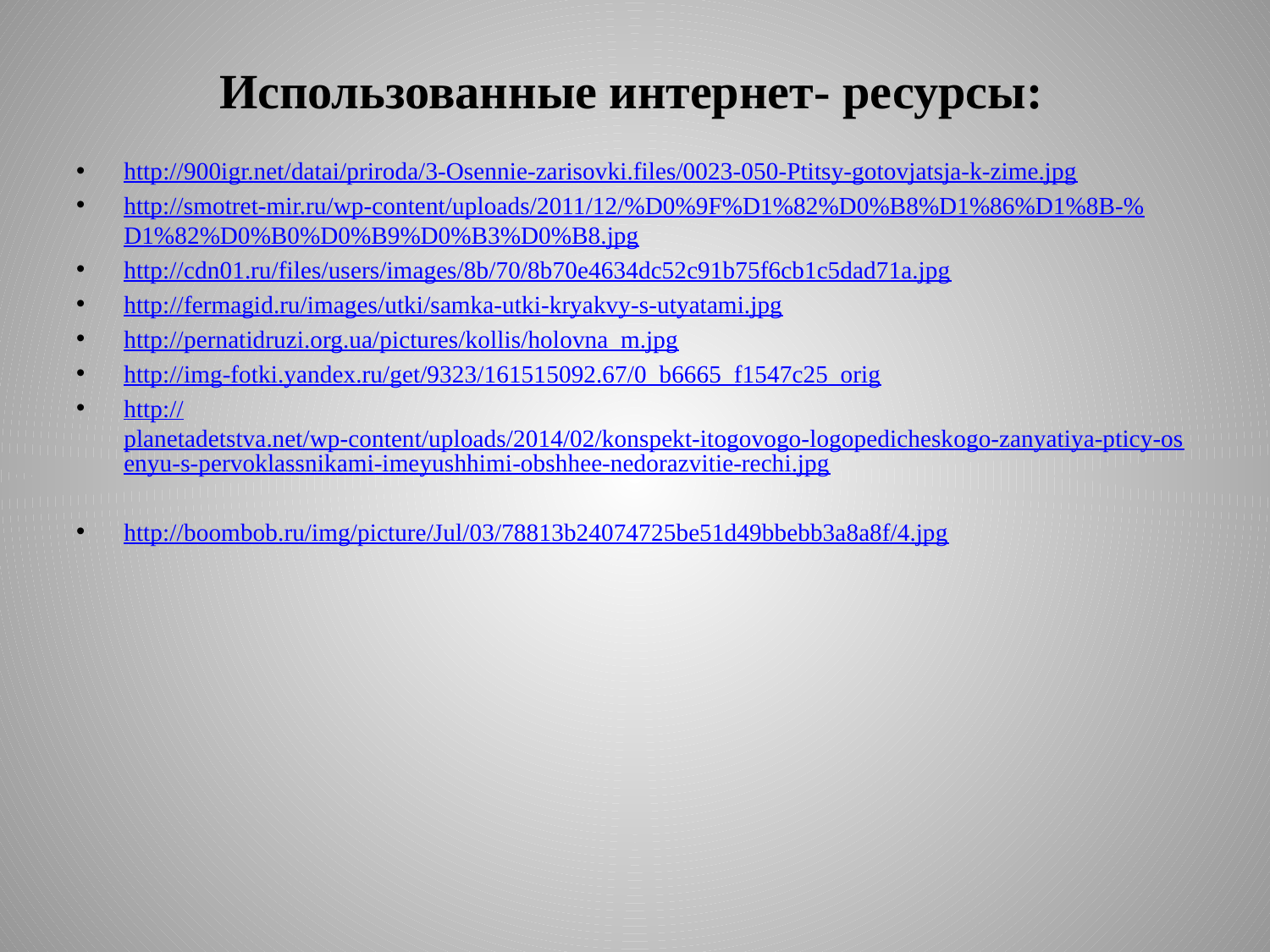

# Использованные интернет- ресурсы:
http://900igr.net/datai/priroda/3-Osennie-zarisovki.files/0023-050-Ptitsy-gotovjatsja-k-zime.jpg
http://smotret-mir.ru/wp-content/uploads/2011/12/%D0%9F%D1%82%D0%B8%D1%86%D1%8B-%D1%82%D0%B0%D0%B9%D0%B3%D0%B8.jpg
http://cdn01.ru/files/users/images/8b/70/8b70e4634dc52c91b75f6cb1c5dad71a.jpg
http://fermagid.ru/images/utki/samka-utki-kryakvy-s-utyatami.jpg
http://pernatidruzi.org.ua/pictures/kollis/holovna_m.jpg
http://img-fotki.yandex.ru/get/9323/161515092.67/0_b6665_f1547c25_orig
http://planetadetstva.net/wp-content/uploads/2014/02/konspekt-itogovogo-logopedicheskogo-zanyatiya-pticy-osenyu-s-pervoklassnikami-imeyushhimi-obshhee-nedorazvitie-rechi.jpg

http://boombob.ru/img/picture/Jul/03/78813b24074725be51d49bbebb3a8a8f/4.jpg